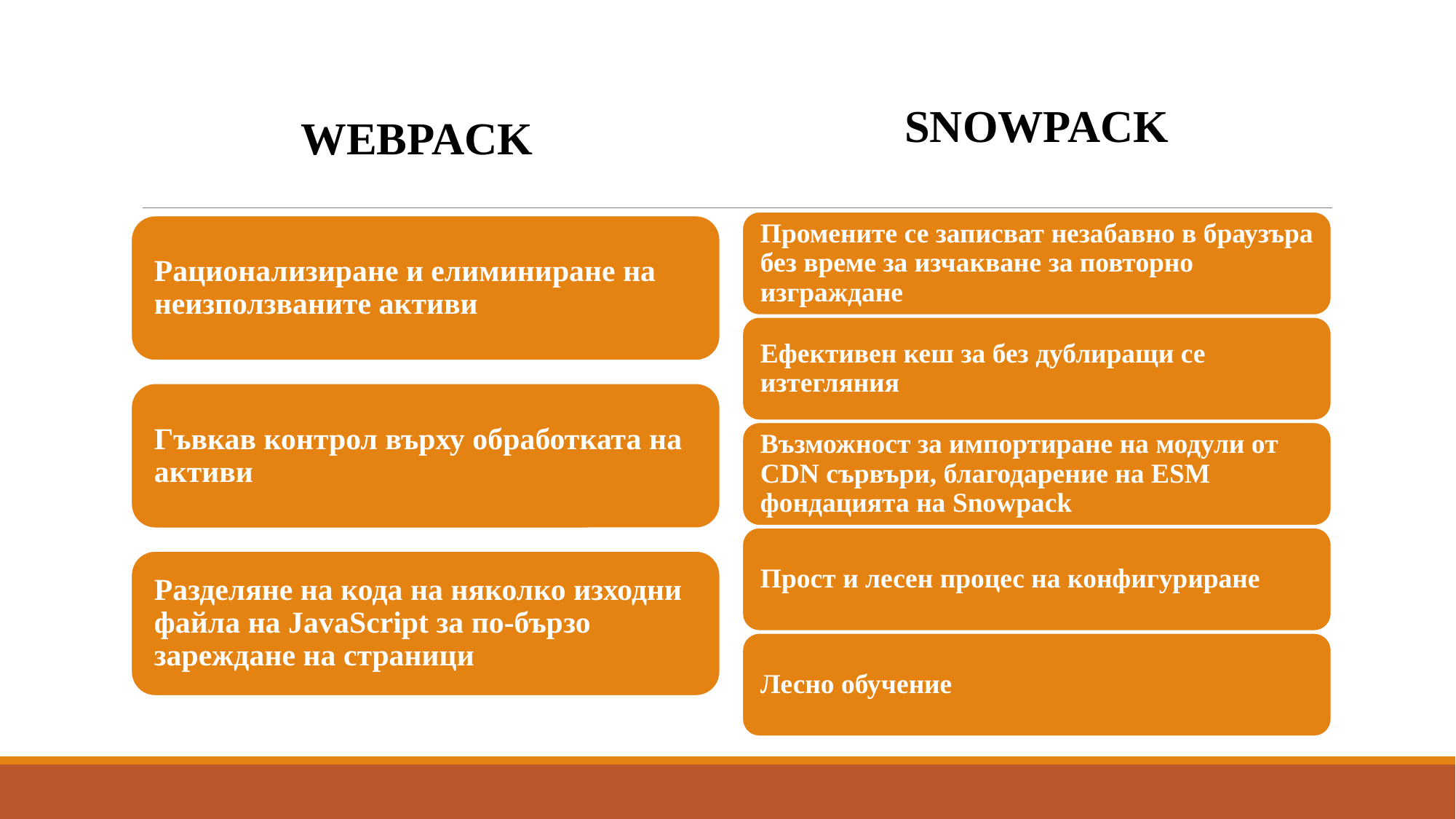

Webpack

Snowpack
Рационализиране и елиминиране на неизползваните активи
Гъвкав контрол върху обработката на активи
Разделяне на кода на няколко изходни файла на JavaScript за по-бързо зареждане на страници
Промените се записват незабавно в браузъра без време за изчакване за повторно изграждане
Ефективен кеш за без дублиращи се изтегляния
Възможност за импортиране на модули от CDN сървъри, благодарение на ESM фондацията на Snowpack
Прост и лесен процес на конфигуриране
Лесно обучение